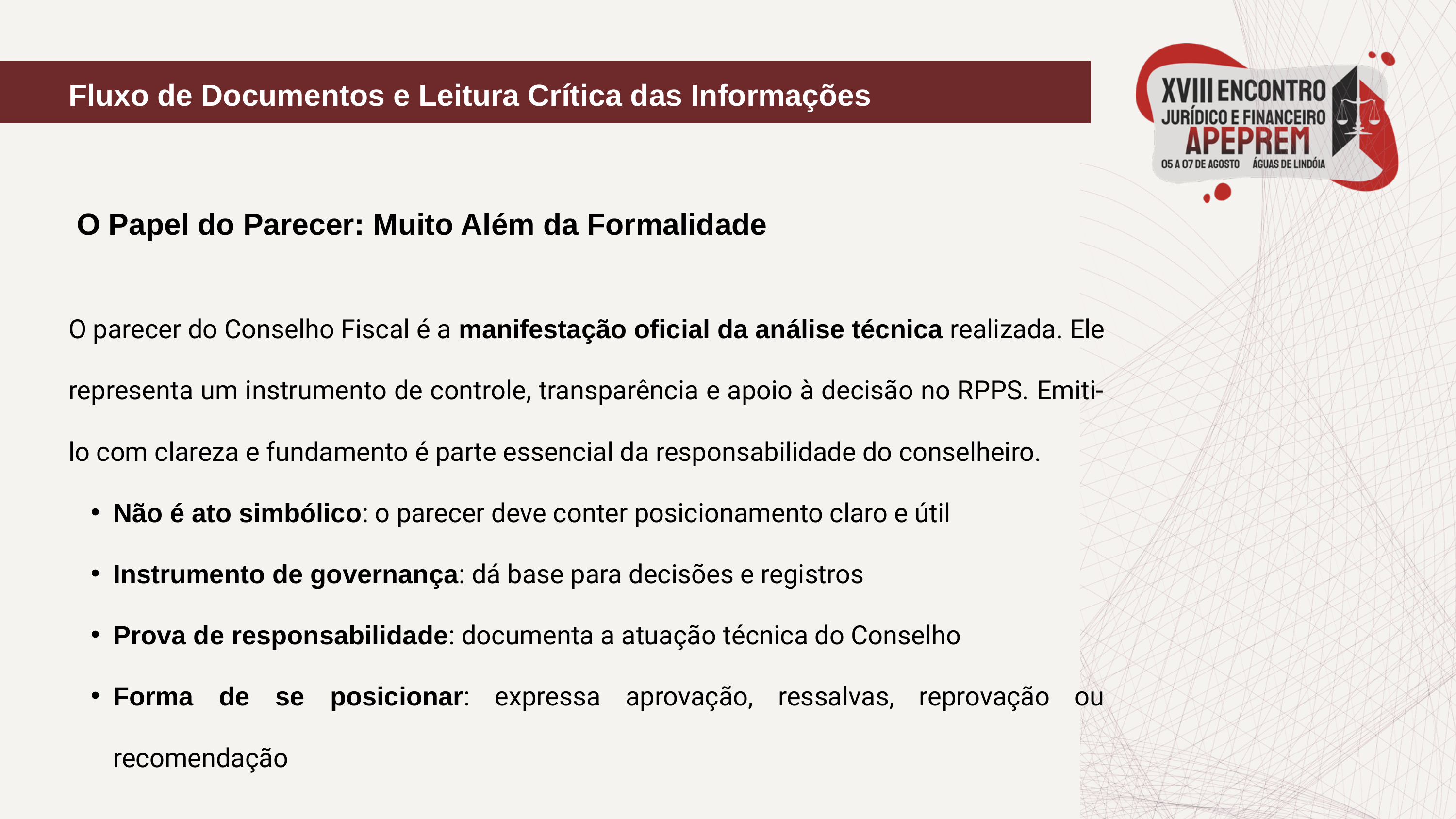

Fluxo de Documentos e Leitura Crítica das Informações
 O Papel do Parecer: Muito Além da Formalidade
O parecer do Conselho Fiscal é a manifestação oficial da análise técnica realizada. Ele representa um instrumento de controle, transparência e apoio à decisão no RPPS. Emiti-lo com clareza e fundamento é parte essencial da responsabilidade do conselheiro.
Não é ato simbólico: o parecer deve conter posicionamento claro e útil
Instrumento de governança: dá base para decisões e registros
Prova de responsabilidade: documenta a atuação técnica do Conselho
Forma de se posicionar: expressa aprovação, ressalvas, reprovação ou recomendação